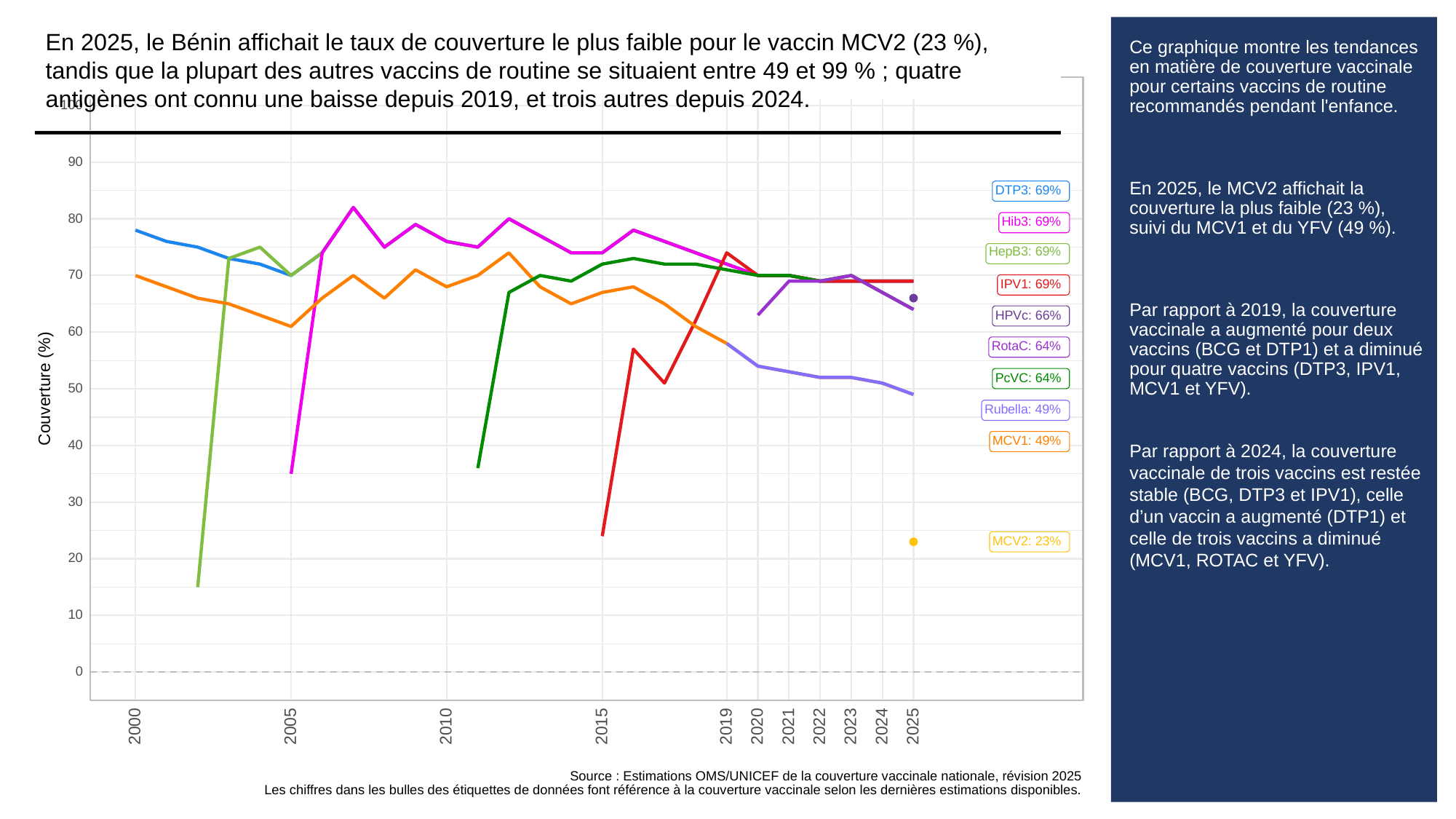

En 2025, le Bénin affichait le taux de couverture le plus faible pour le vaccin MCV2 (23 %), tandis que la plupart des autres vaccins de routine se situaient entre 49 et 99 % ; quatre antigènes ont connu une baisse depuis 2019, et trois autres depuis 2024.
# Ce graphique montre les tendances en matière de couverture vaccinale pour certains vaccins de routine recommandés pendant l'enfance.

En 2025, le MCV2 affichait la couverture la plus faible (23 %), suivi du MCV1 et du YFV (49 %).

Par rapport à 2019, la couverture vaccinale a augmenté pour deux vaccins (BCG et DTP1) et a diminué pour quatre vaccins (DTP3, IPV1, MCV1 et YFV).

Par rapport à 2024, la couverture vaccinale de trois vaccins est restée stable (BCG, DTP3 et IPV1), celle d’un vaccin a augmenté (DTP1) et celle de trois vaccins a diminué (MCV1, ROTAC et YFV).

Couverture vaccinale (%), Bénin, 2000-2025

100

90

DTP3: 69%

80
Hib3: 69%

HepB3: 69%

70

IPV1: 69%

HPVc: 66%
60

RotaC: 64%

PcVC: 64%
Couverture (%)
50

Rubella: 49%

MCV1: 49%
40

30

MCV2: 23%

20

10

0

2023
2000
2005
2010
2015
2019
2020
2021
2022
2024
2025
Source : Estimations OMS/UNICEF de la couverture vaccinale nationale, révision 2025
Les chiffres dans les bulles des étiquettes de données font référence à la couverture vaccinale selon les dernières estimations disponibles.